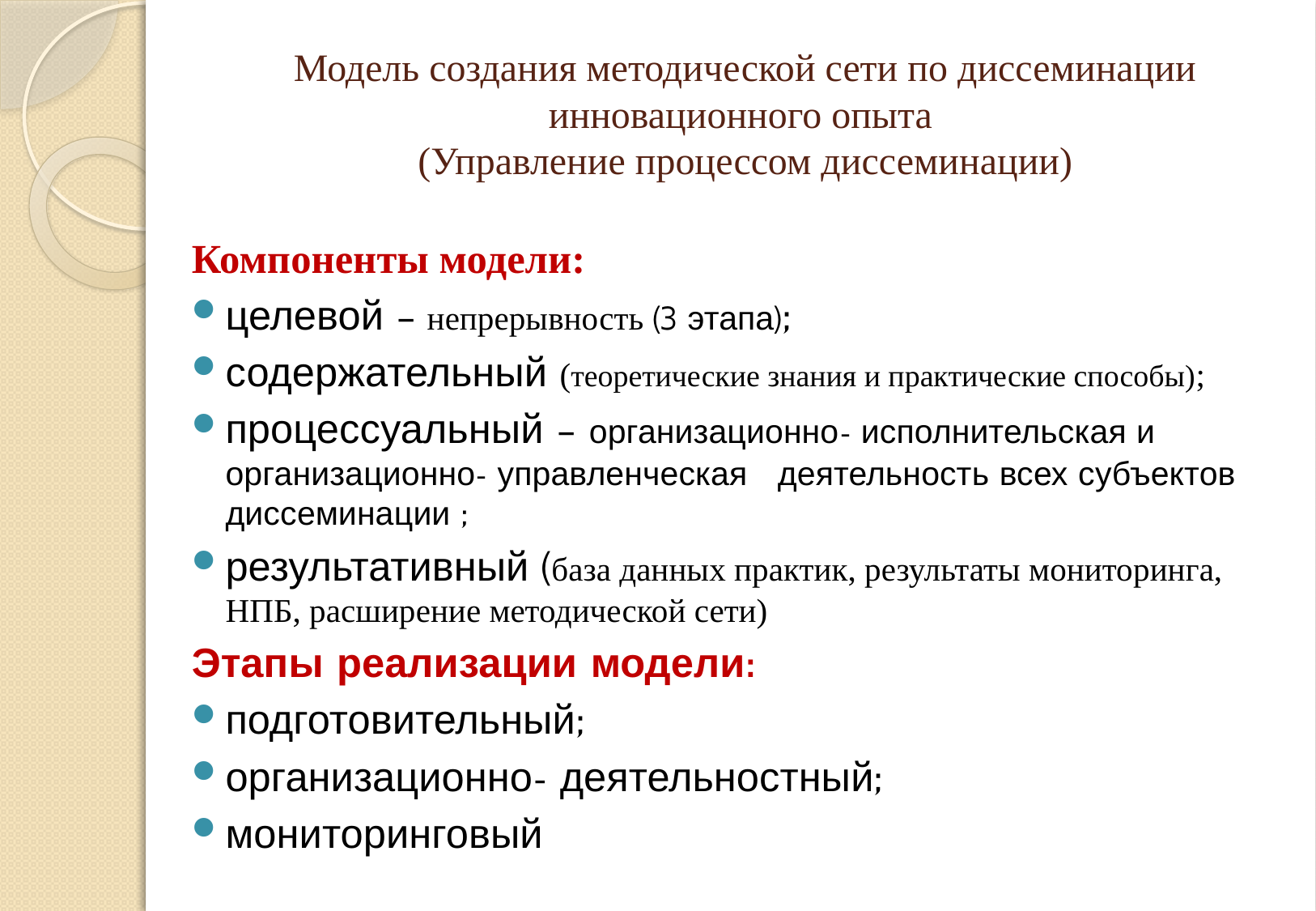

# Модель создания методической сети по диссеминации инновационного опыта (Управление процессом диссеминации)
Компоненты модели:
целевой – непрерывность (3 этапа);
содержательный (теоретические знания и практические способы);
процессуальный – организационно- исполнительская и организационно- управленческая   деятельность всех субъектов диссеминации ;
результативный (база данных практик, результаты мониторинга, НПБ, расширение методической сети)
Этапы реализации модели:
подготовительный;
организационно- деятельностный;
мониторинговый